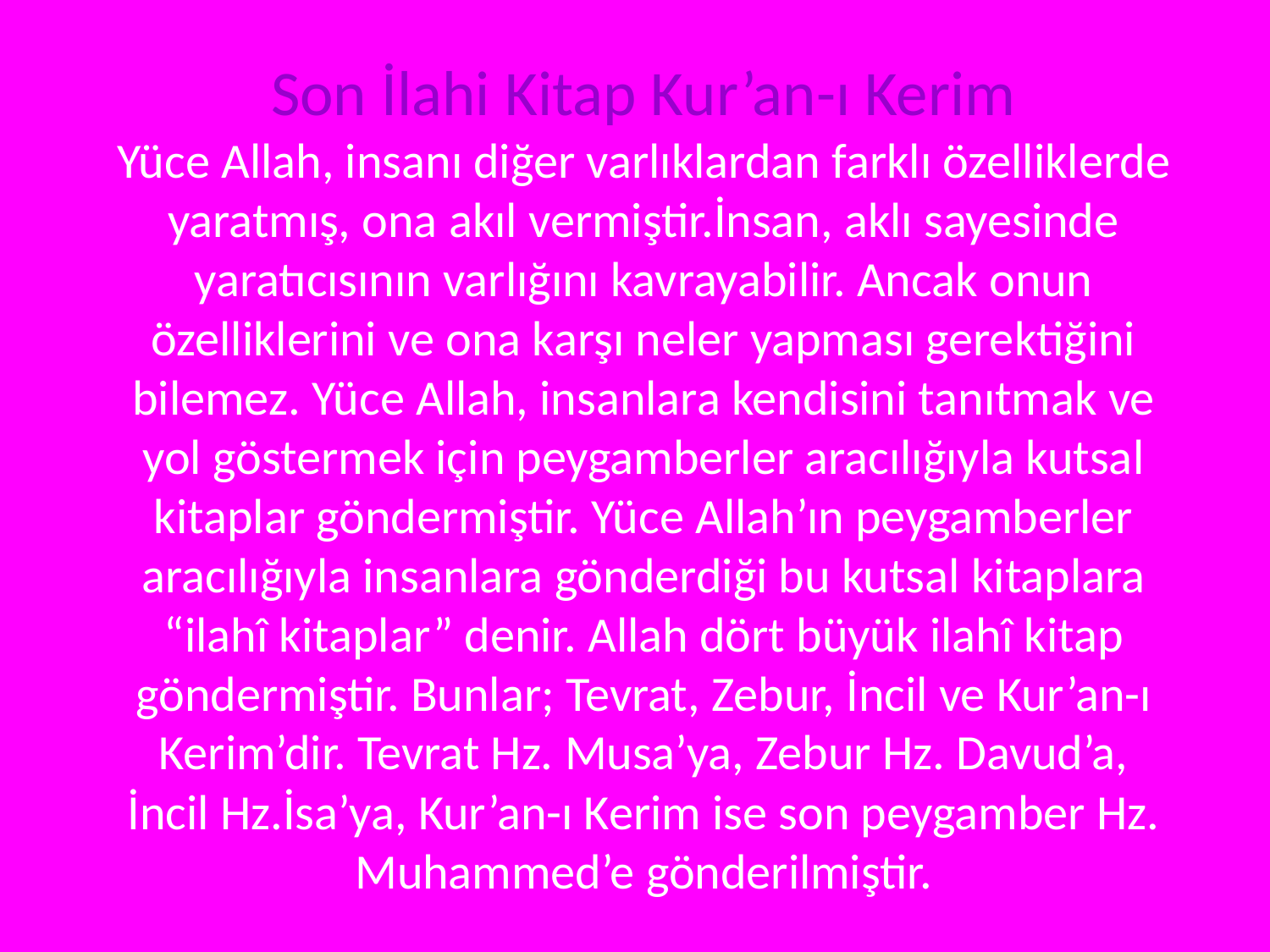

Son İlahi Kitap Kur’an-ı Kerim
Yüce Allah, insanı diğer varlıklardan farklı özelliklerde yaratmış, ona akıl vermiştir.İnsan, aklı sayesinde yaratıcısının varlığını kavrayabilir. Ancak onun özelliklerini ve ona karşı neler yapması gerektiğini bilemez. Yüce Allah, insanlara kendisini tanıtmak ve yol göstermek için peygamberler aracılığıyla kutsal kitaplar göndermiştir. Yüce Allah’ın peygamberler aracılığıyla insanlara gönderdiği bu kutsal kitaplara “ilahî kitaplar” denir. Allah dört büyük ilahî kitap göndermiştir. Bunlar; Tevrat, Zebur, İncil ve Kur’an-ı Kerim’dir. Tevrat Hz. Musa’ya, Zebur Hz. Davud’a, İncil Hz.İsa’ya, Kur’an-ı Kerim ise son peygamber Hz. Muhammed’e gönderilmiştir.